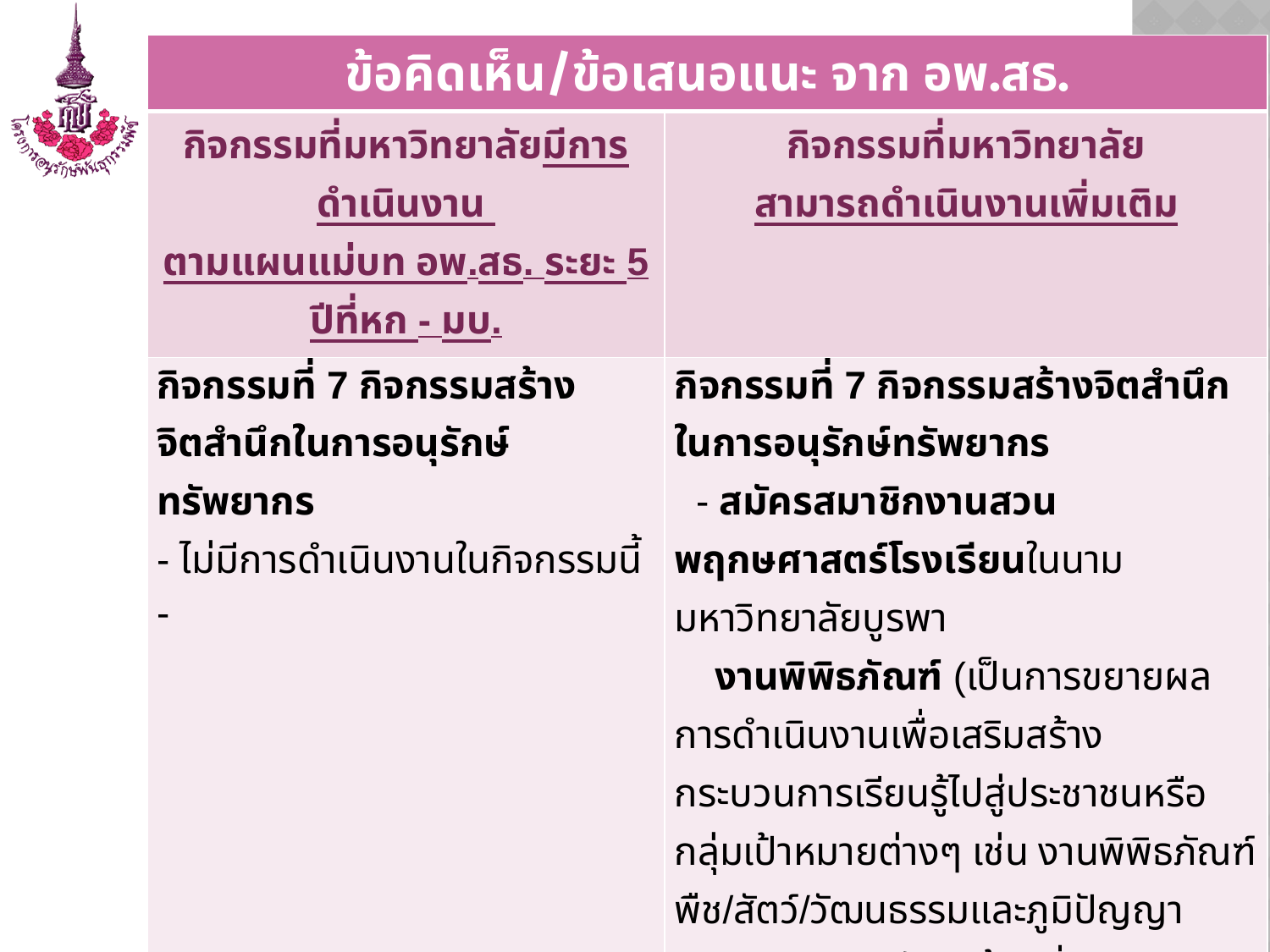

| ข้อคิดเห็น/ข้อเสนอแนะ จาก อพ.สธ. |  |
| --- | --- |
| กิจกรรมที่มหาวิทยาลัยมีการดำเนินงาน ตามแผนแม่บท อพ.สธ. ระยะ 5 ปีที่หก - มบ. | กิจกรรมที่มหาวิทยาลัย สามารถดำเนินงานเพิ่มเติม |
| กิจกรรมที่ 7 กิจกรรมสร้างจิตสำนึกในการอนุรักษ์ทรัพยากร - ไม่มีการดำเนินงานในกิจกรรมนี้ - | กิจกรรมที่ 7 กิจกรรมสร้างจิตสำนึกในการอนุรักษ์ทรัพยากร - สมัครสมาชิกงานสวนพฤกษศาสตร์โรงเรียนในนามมหาวิทยาลัยบูรพา งานพิพิธภัณฑ์ (เป็นการขยายผลการดำเนินงานเพื่อเสริมสร้างกระบวนการเรียนรู้ไปสู่ประชาชนหรือกลุ่มเป้าหมายต่างๆ เช่น งานพิพิธภัณฑ์พืช/สัตว์/วัฒนธรรมและภูมิปัญญา ฯลฯ, งานพิพิธภัณฑ์ท้องถิ่น และนิทรรศการถาวรต่างๆ ที่เกี่ยวข้องกับทรัพยากรต่างๆ เป็นต้น) |